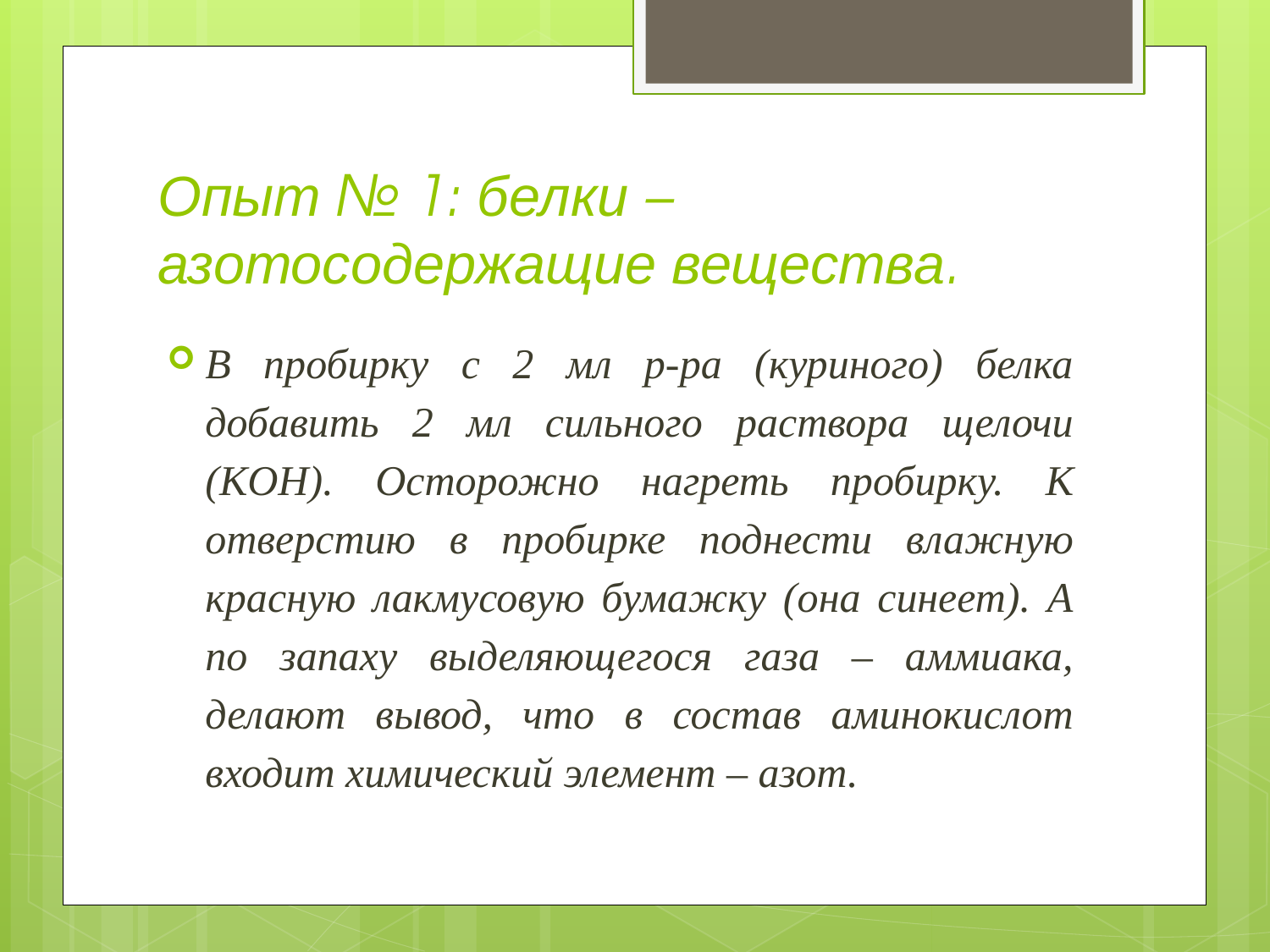

# Опыт № 1: белки – азотосодержащие вещества.
В пробирку с 2 мл р-ра (куриного) белка добавить 2 мл сильного раствора щелочи (KOH). Осторожно нагреть пробирку. К отверстию в пробирке поднести влажную красную лакмусовую бумажку (она синеет). А по запаху выделяющегося газа – аммиака, делают вывод, что в состав аминокислот входит химический элемент – азот.